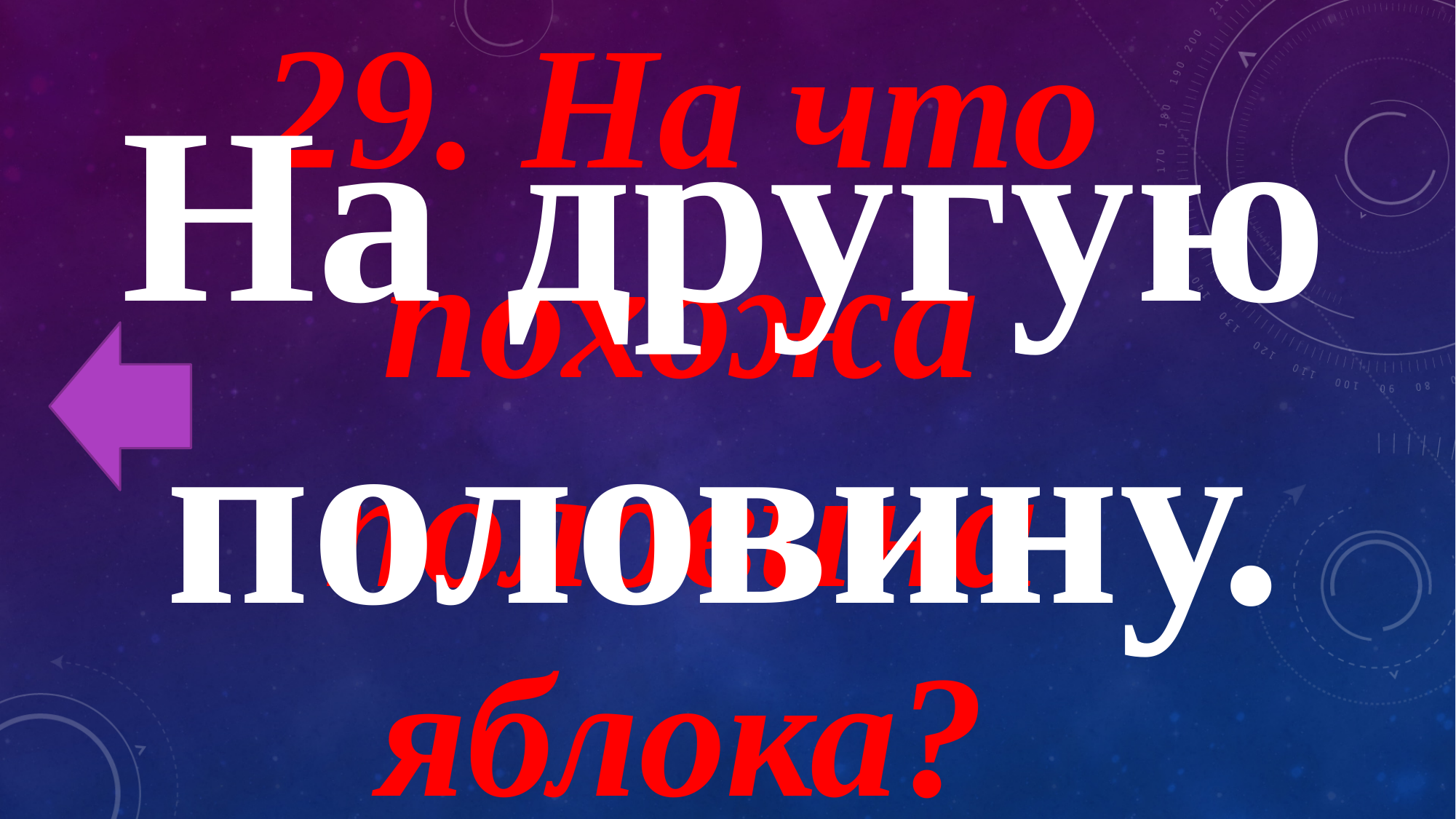

29. На что похожа половина яблока?
На другую половину.